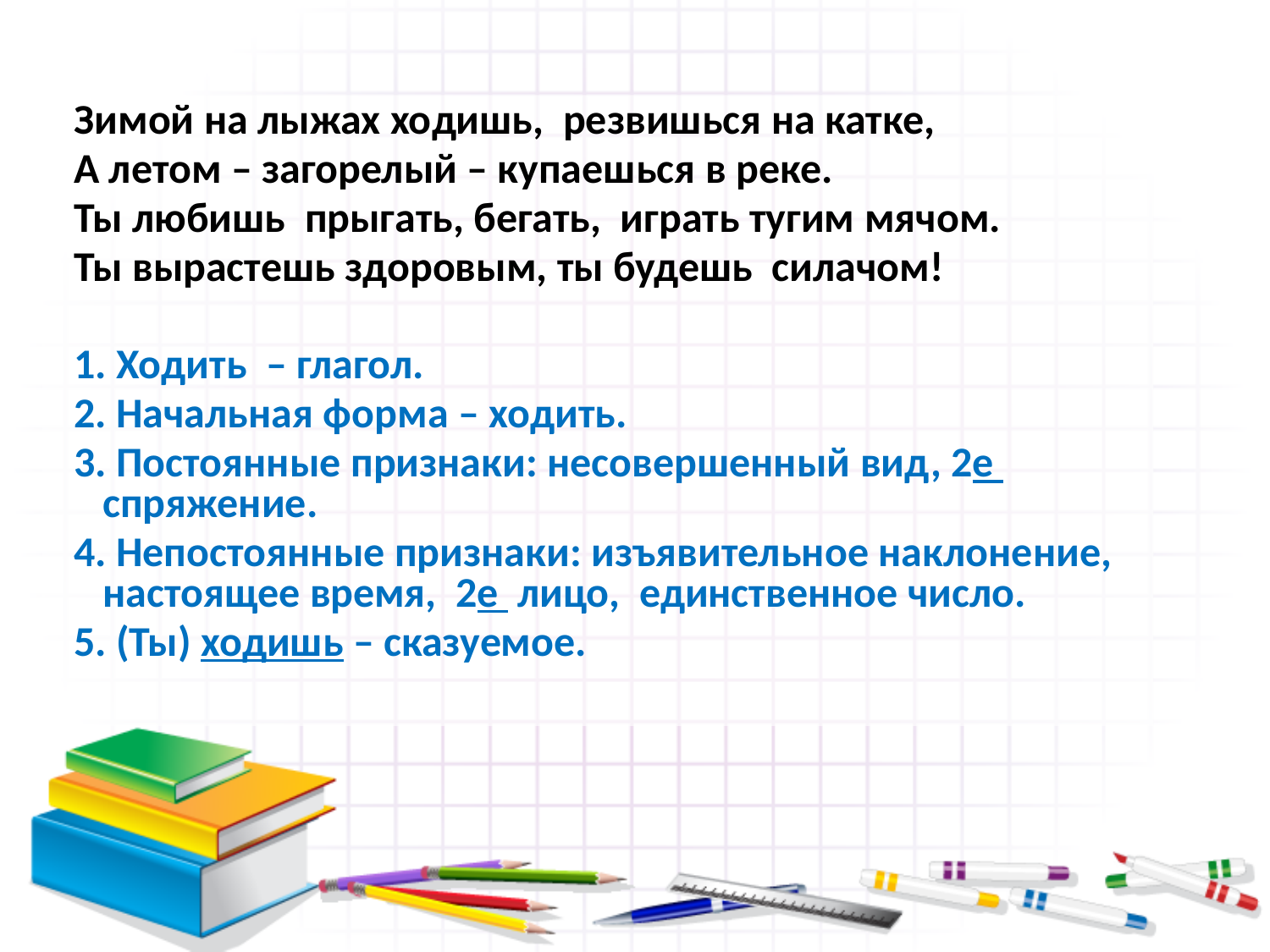

Зимой на лыжах ходишь,  резвишься на катке,
  А летом – загорелый – купаешься в реке.
  Ты любишь  прыгать, бегать,  играть тугим мячом.
  Ты вырастешь здоровым, ты будешь  силачом!

  1. Ходить  – глагол.
  2. Начальная форма – ходить.
  3. Постоянные признаки: несовершенный вид, 2е  спряжение.
  4. Непостоянные признаки: изъявительное наклонение, настоящее время,  2е  лицо,  единственное число.
  5. (Ты) ходишь – сказуемое.